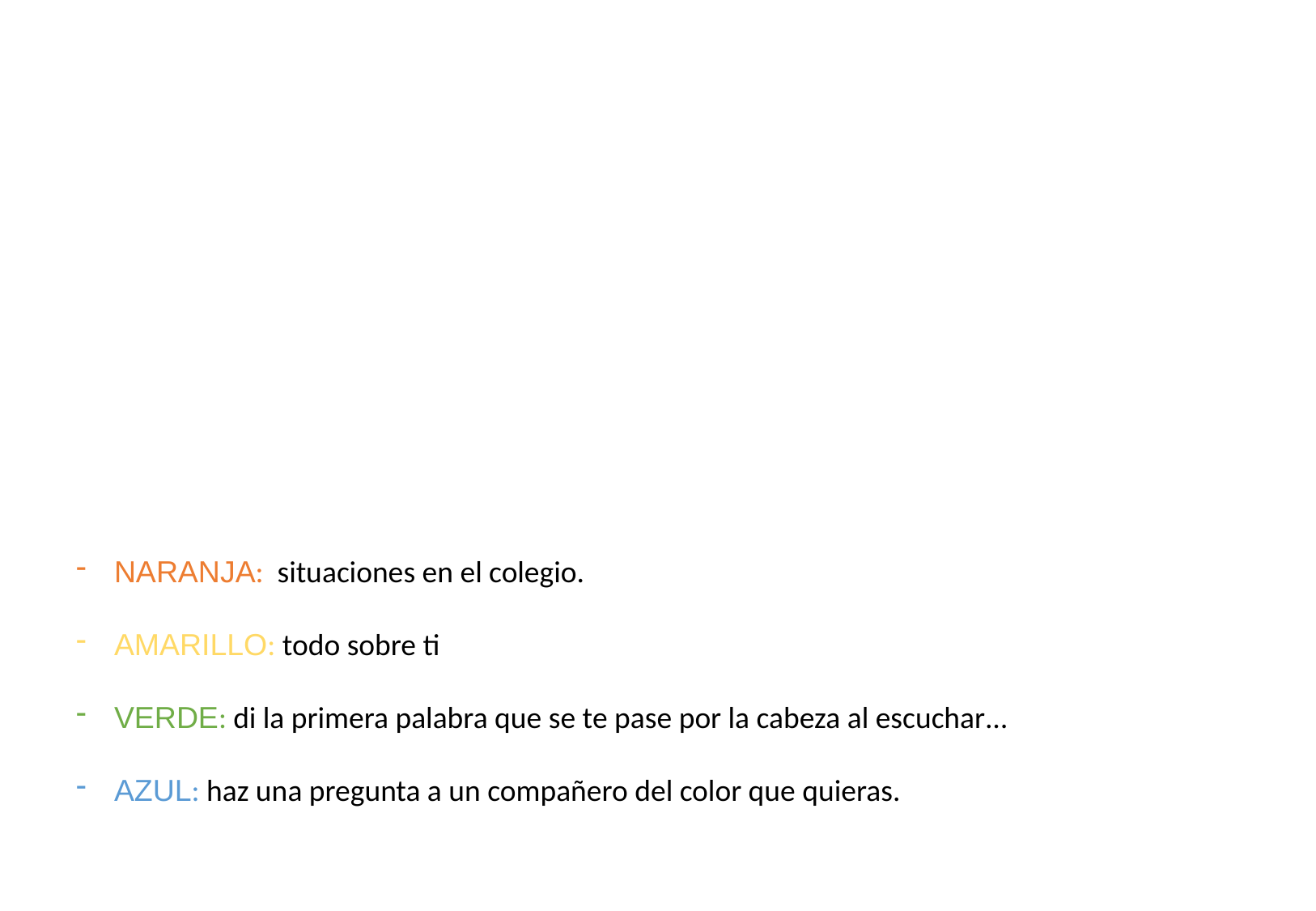

NARANJA:  situaciones en el colegio.

AMARILLO: todo sobre ti

VERDE: di la primera palabra que se te pase por la cabeza al escuchar…

AZUL: haz una pregunta a un compañero del color que quieras.